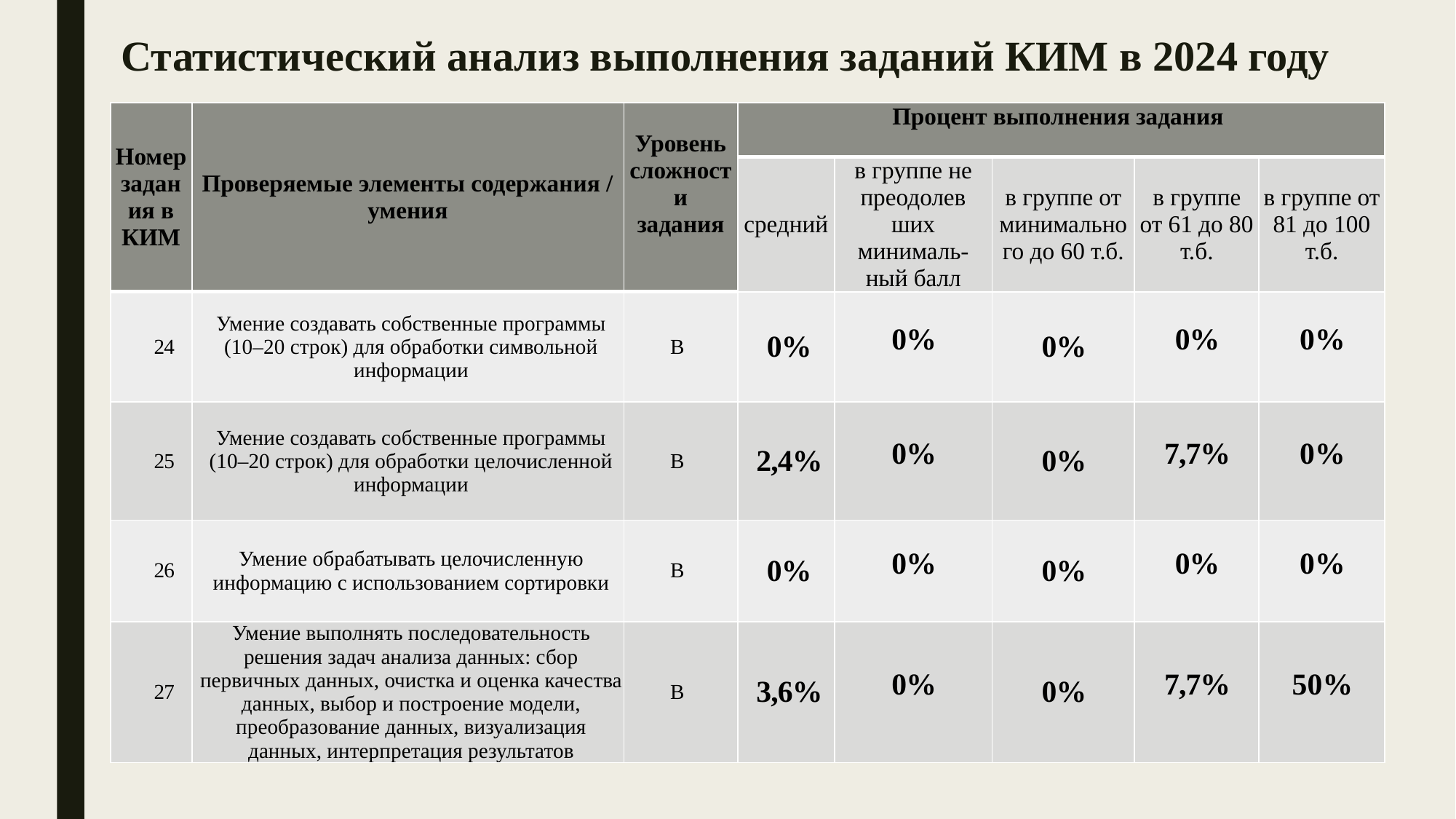

# Статистический анализ выполнения заданий КИМ в 2024 году
| Номер задания в КИМ | Проверяемые элементы содержания / умения | Уровень сложности задания | Процент выполнения задания |  |  |  |  |
| --- | --- | --- | --- | --- | --- | --- | --- |
|  |  |  | средний | в группе не преодолев ших минималь-ный балл | в группе от минимального до 60 т.б. | в группе от 61 до 80 т.б. | в группе от 81 до 100 т.б. |
| 24 | Умение создавать собственные программы (10–20 строк) для обработки символьной информации | В | 0% | 0% | 0% | 0% | 0% |
| 25 | Умение создавать собственные программы (10–20 строк) для обработки целочисленной информации | В | 2,4% | 0% | 0% | 7,7% | 0% |
| 26 | Умение обрабатывать целочисленную информацию с использованием сортировки | В | 0% | 0% | 0% | 0% | 0% |
| 27 | Умение выполнять последовательность решения задач анализа данных: сбор первичных данных, очистка и оценка качества данных, выбор и построение модели, преобразование данных, визуализация данных, интерпретация результатов | В | 3,6% | 0% | 0% | 7,7% | 50% |